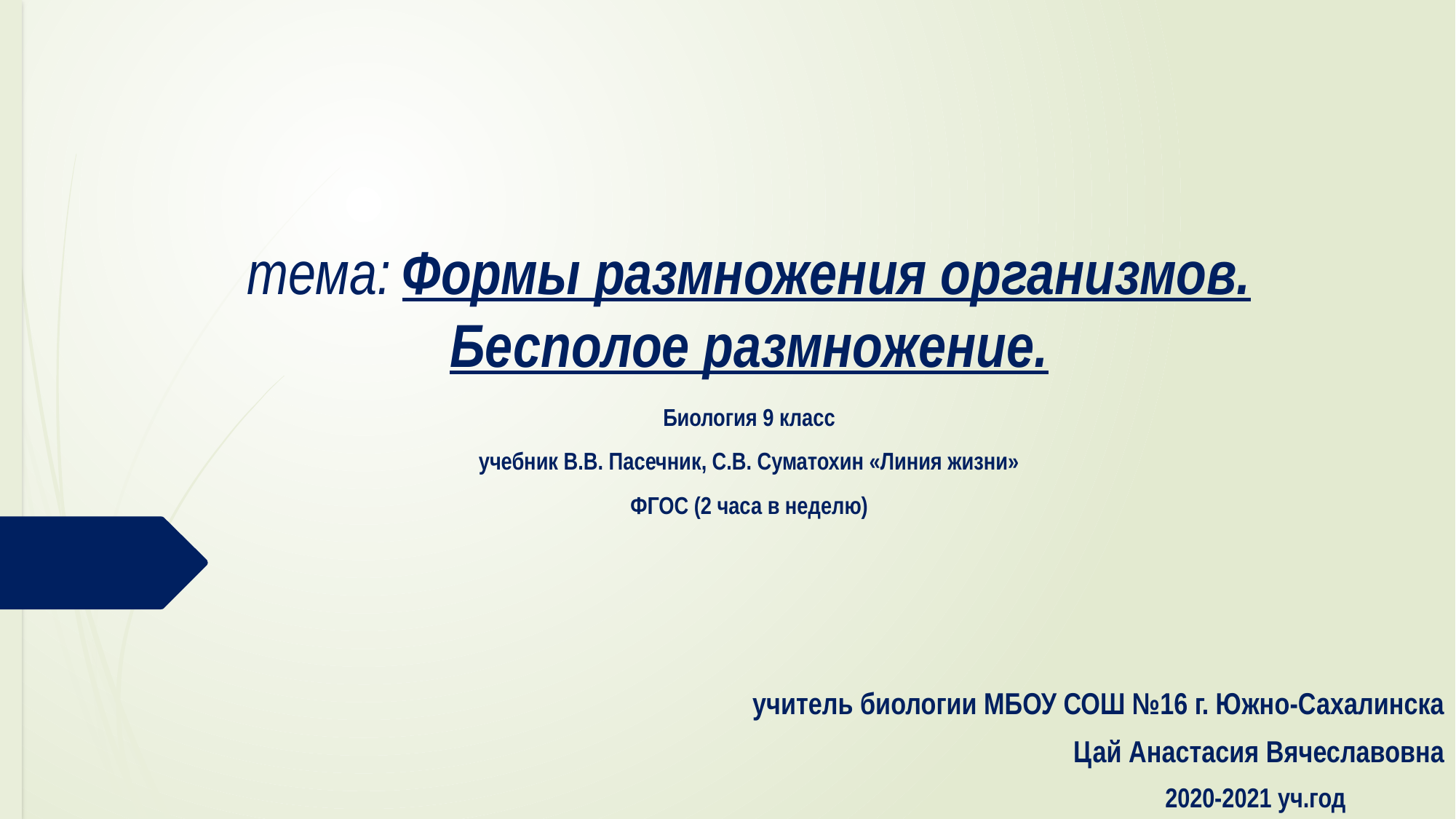

# тема: Формы размножения организмов. Бесполое размножение.
Биология 9 класс
учебник В.В. Пасечник, С.В. Суматохин «Линия жизни»
ФГОС (2 часа в неделю)
учитель биологии МБОУ СОШ №16 г. Южно-Сахалинска
Цай Анастасия Вячеславовна
2020-2021 уч.год